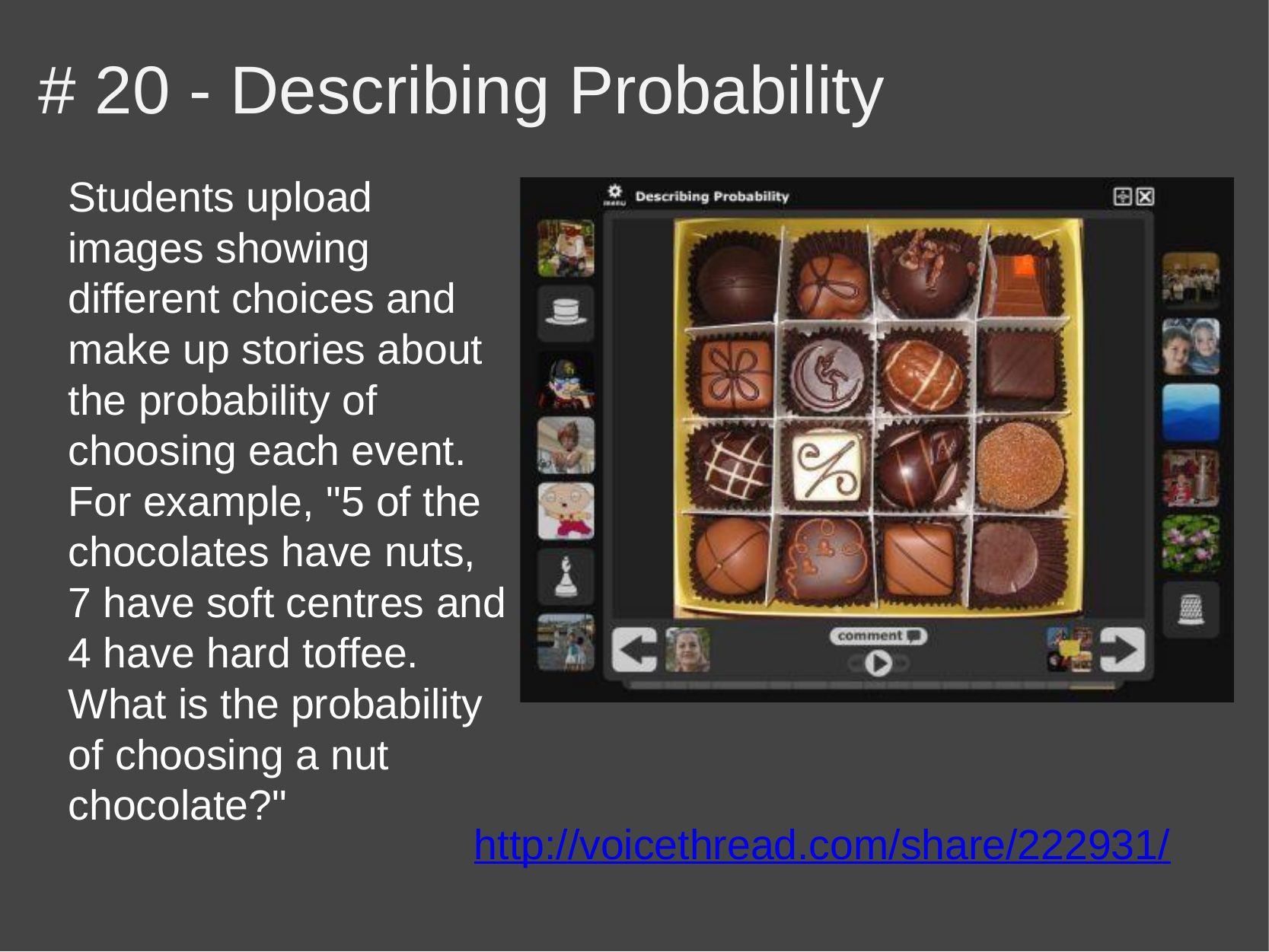

# # 20 - Describing Probability
Students upload images showing different choices and make up stories about the probability of choosing each event. For example, "5 of the chocolates have nuts, 7 have soft centres and 4 have hard toffee. What is the probability of choosing a nut chocolate?"

http://voicethread.com/share/222931/